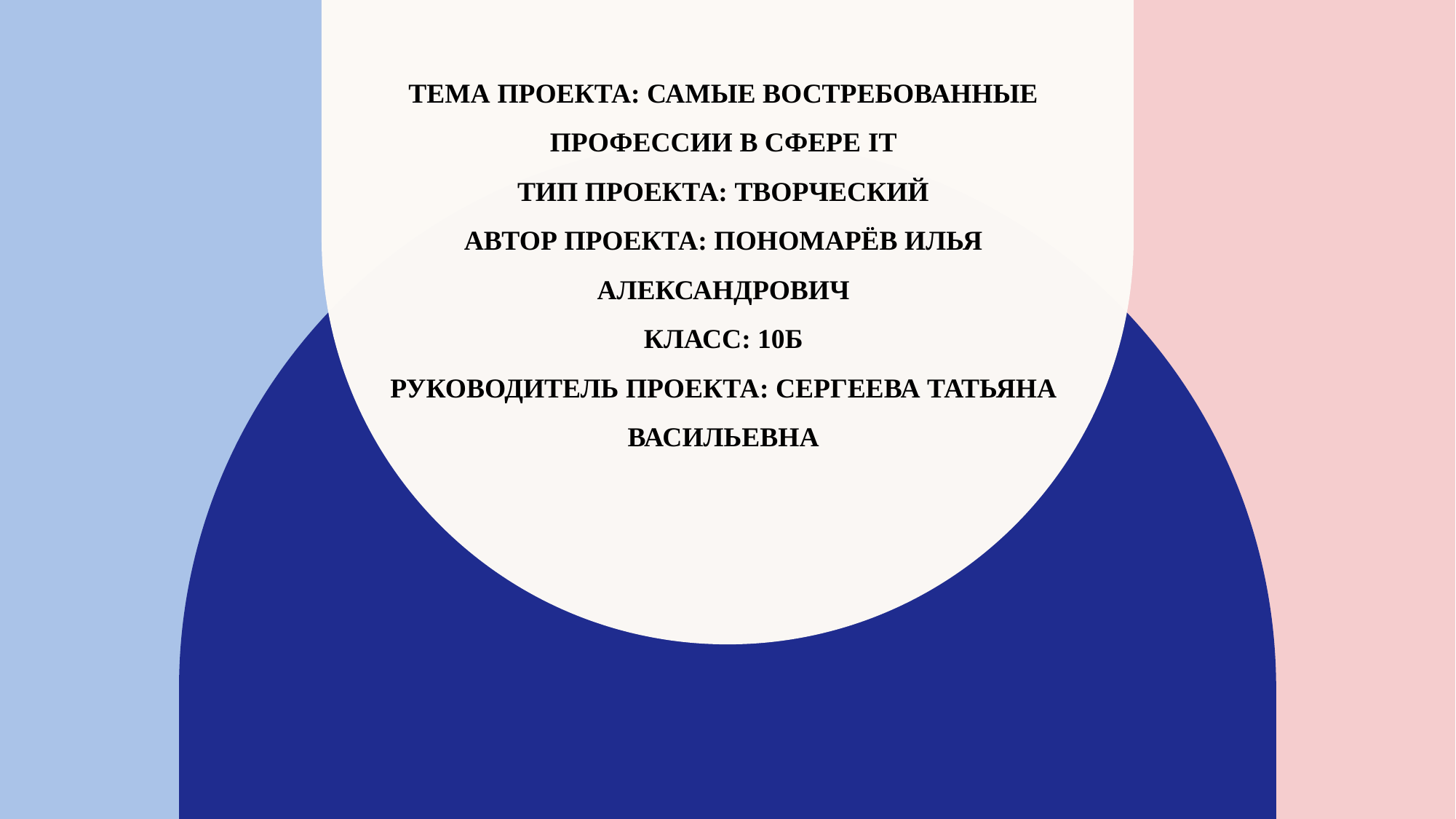

# Тема проекта: Самые востребованные профессии в сфере IT тип проекта: ТВорческий Автор проекта: Пономарёв Илья Александрович класс: 10Б Руководитель проекта: Сергеева Татьяна васильевна